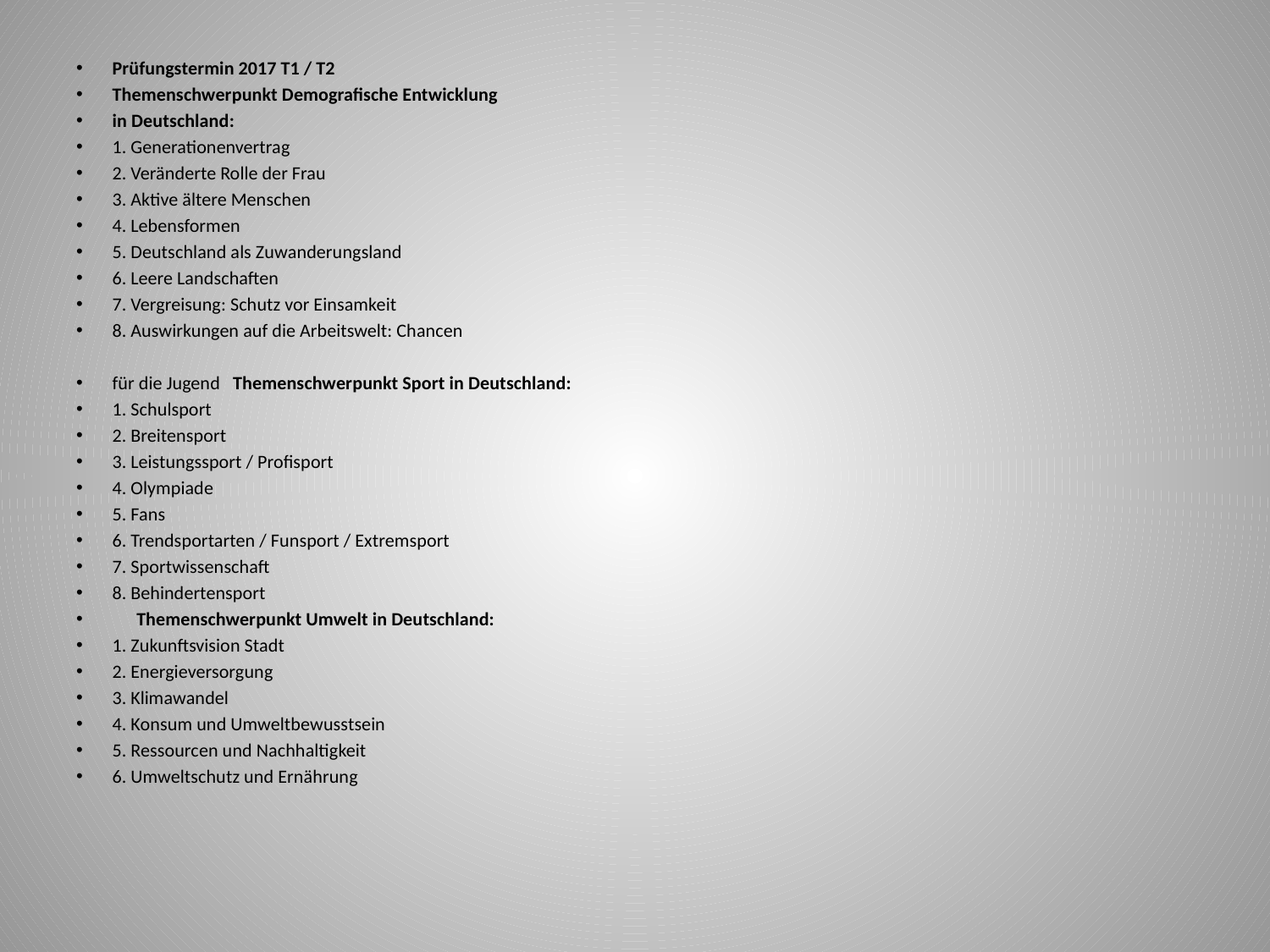

#
Prüfungstermin 2017 T1 / T2
Themenschwerpunkt Demografische Entwicklung
in Deutschland:
1. Generationenvertrag
2. Veränderte Rolle der Frau
3. Aktive ältere Menschen
4. Lebensformen
5. Deutschland als Zuwanderungsland
6. Leere Landschaften
7. Vergreisung: Schutz vor Einsamkeit
8. Auswirkungen auf die Arbeitswelt: Chancen

für die Jugend 	Themenschwerpunkt Sport in Deutschland:
1. Schulsport
2. Breitensport
3. Leistungssport / Profisport
4. Olympiade
5. Fans
6. Trendsportarten / Funsport / Extremsport
7. Sportwissenschaft
8. Behindertensport
	Themenschwerpunkt Umwelt in Deutschland:
1. Zukunftsvision Stadt
2. Energieversorgung
3. Klimawandel
4. Konsum und Umweltbewusstsein
5. Ressourcen und Nachhaltigkeit
6. Umweltschutz und Ernährung